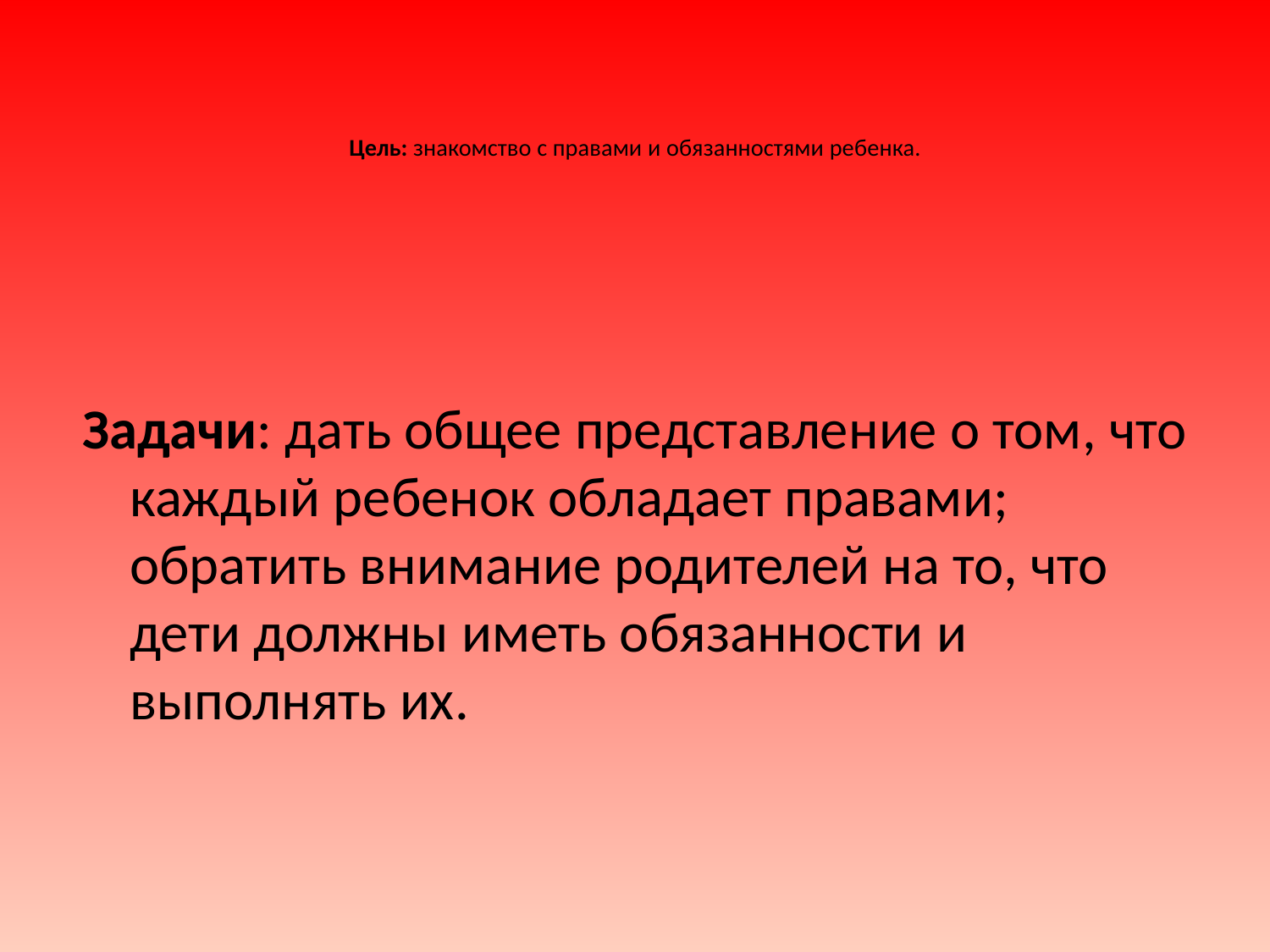

# Цель: знакомство с правами и обязанностями ребенка.

Задачи: дать общее представление о том, что каждый ребенок обладает правами; обратить внимание родителей на то, что дети должны иметь обязанности и выполнять их.